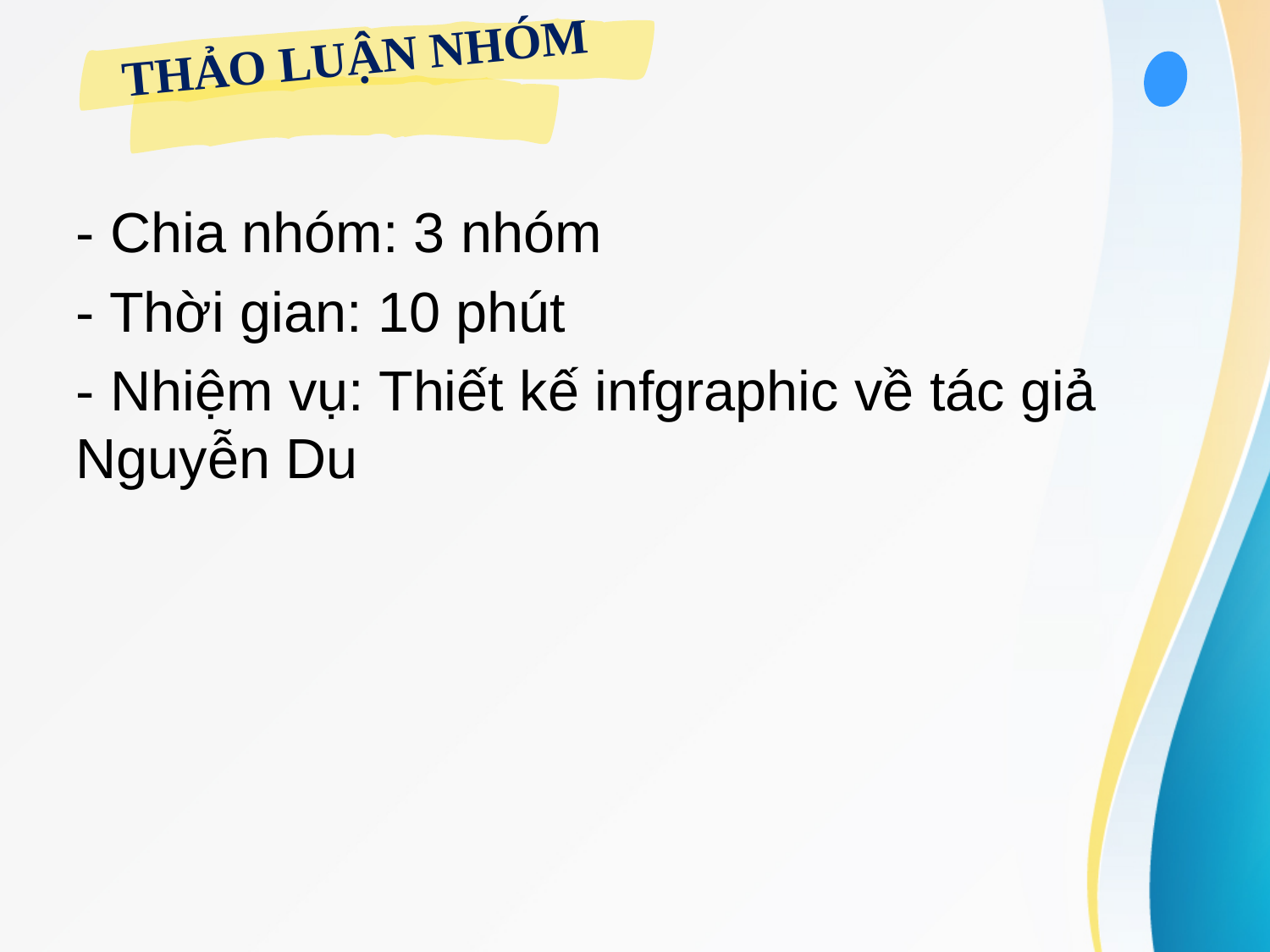

THẢO LUẬN NHÓM

- Chia nhóm: 3 nhóm
- Thời gian: 10 phút
- Nhiệm vụ: Thiết kế infgraphic về tác giả Nguyễn Du